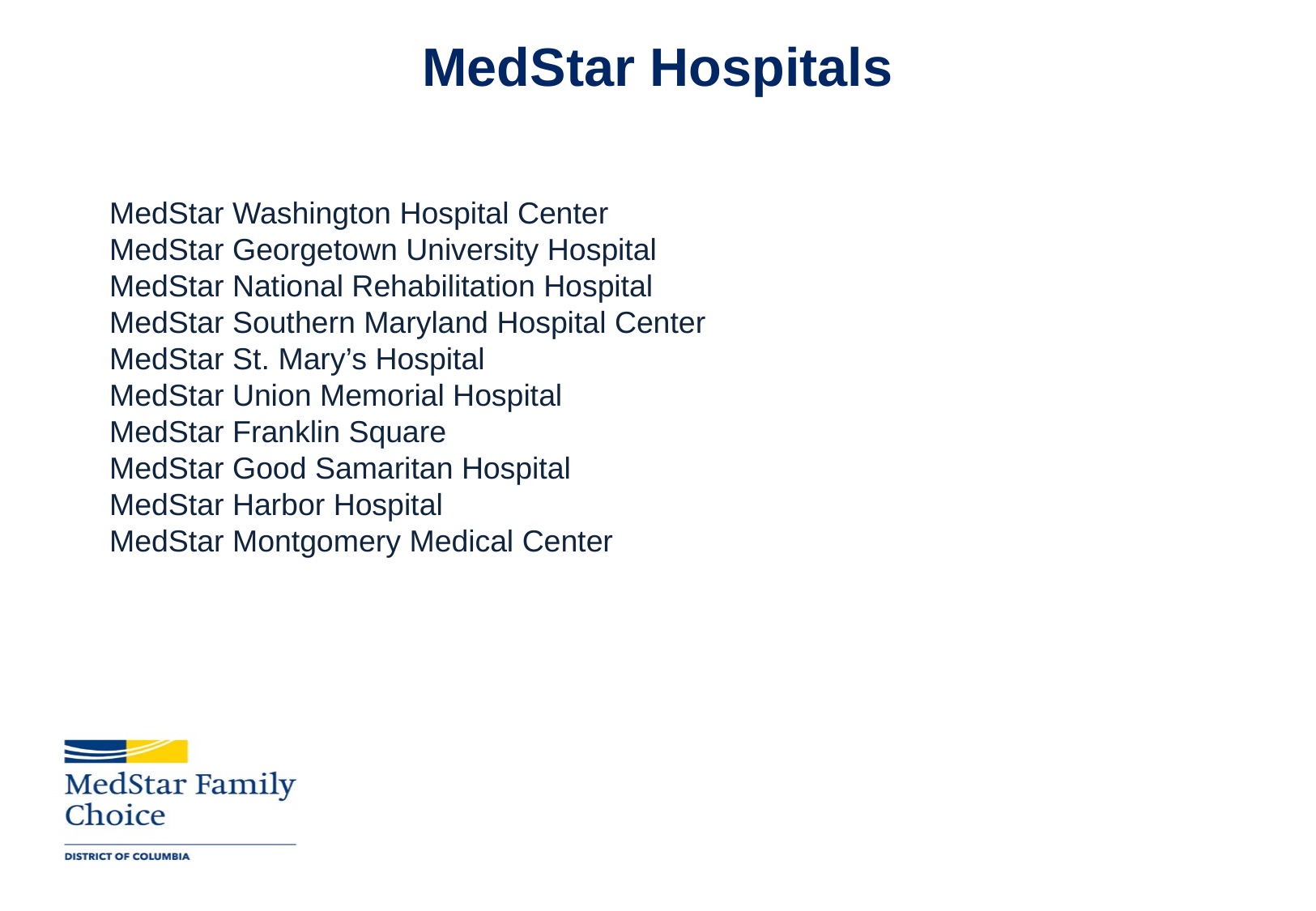

# MedStar Hospitals
MedStar Washington Hospital Center
MedStar Georgetown University Hospital
MedStar National Rehabilitation Hospital
MedStar Southern Maryland Hospital Center
MedStar St. Mary’s Hospital
MedStar Union Memorial Hospital
MedStar Franklin Square
MedStar Good Samaritan Hospital
MedStar Harbor Hospital
MedStar Montgomery Medical Center